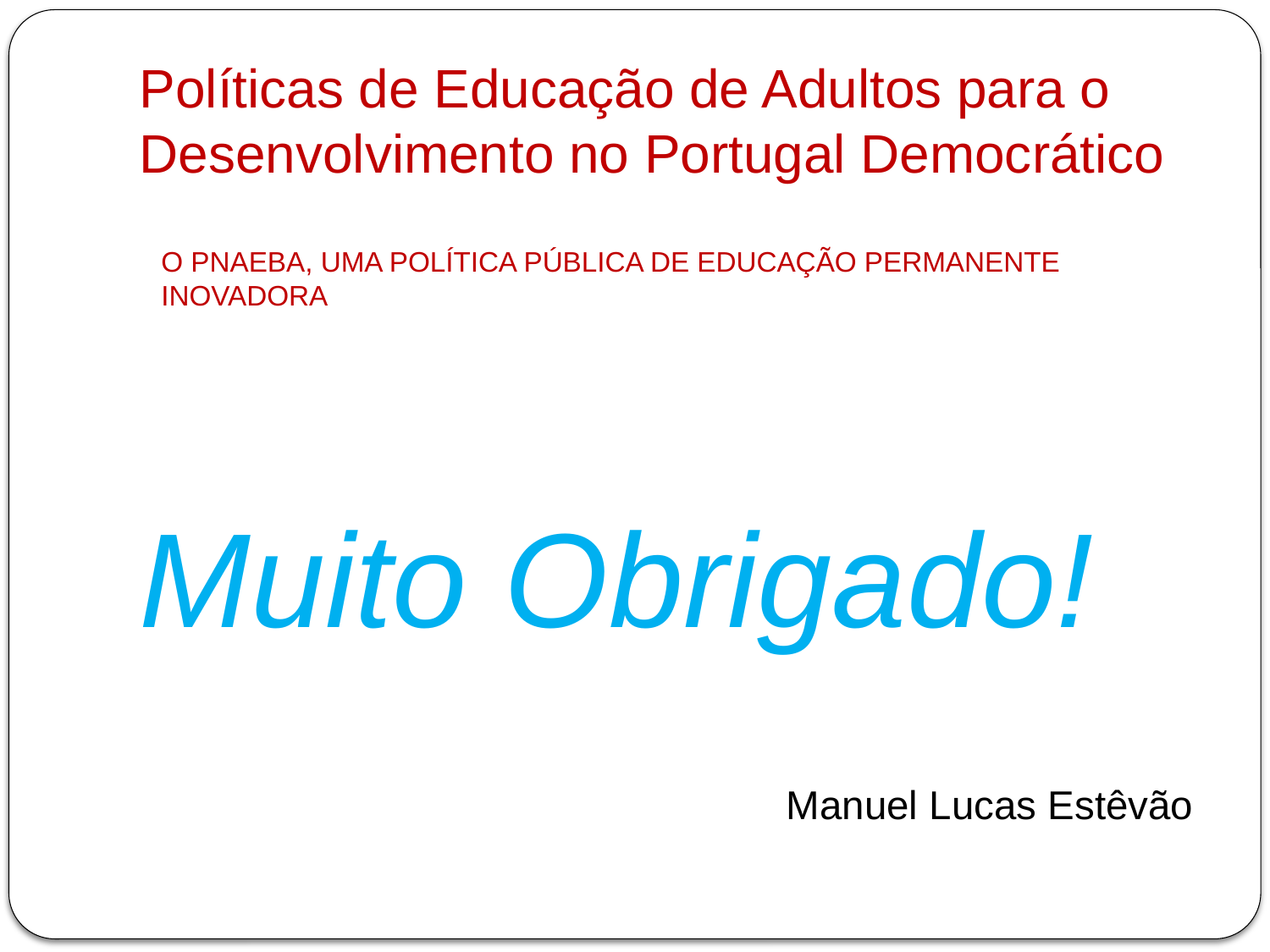

# Políticas de Educação de Adultos para o Desenvolvimento no Portugal Democrático

Muito Obrigado!

Manuel Lucas Estêvão
O PNAEBA, UMA POLÍTICA PÚBLICA DE EDUCAÇÃO PERMANENTE INOVADORA